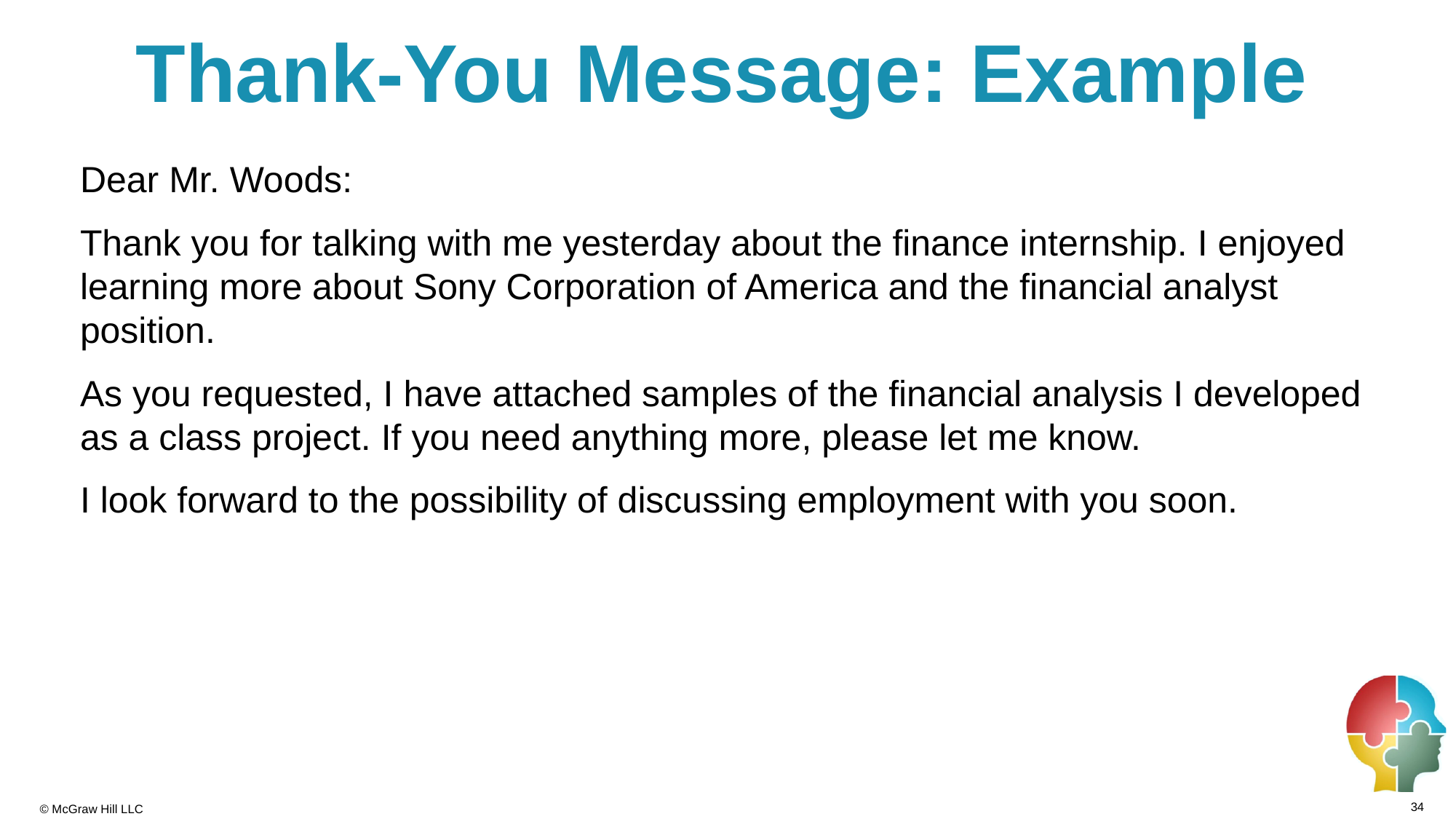

# Thank-You Message: Example
Dear Mr. Woods:
Thank you for talking with me yesterday about the finance internship. I enjoyed learning more about Sony Corporation of America and the financial analyst position.
As you requested, I have attached samples of the financial analysis I developed as a class project. If you need anything more, please let me know.
I look forward to the possibility of discussing employment with you soon.
34